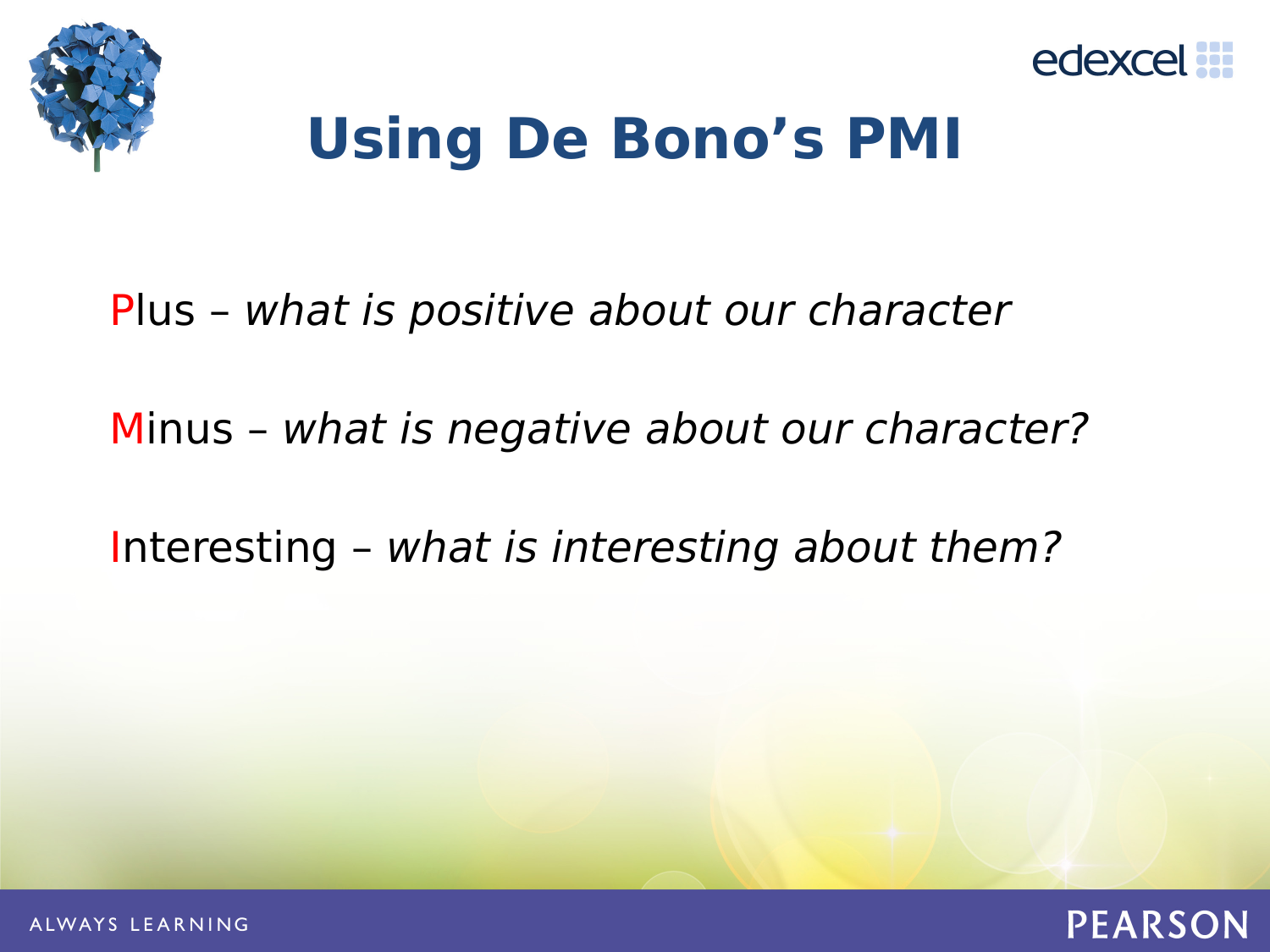

# Using De Bono’s PMI
Plus – what is positive about our character

Minus – what is negative about our character?

Interesting – what is interesting about them?